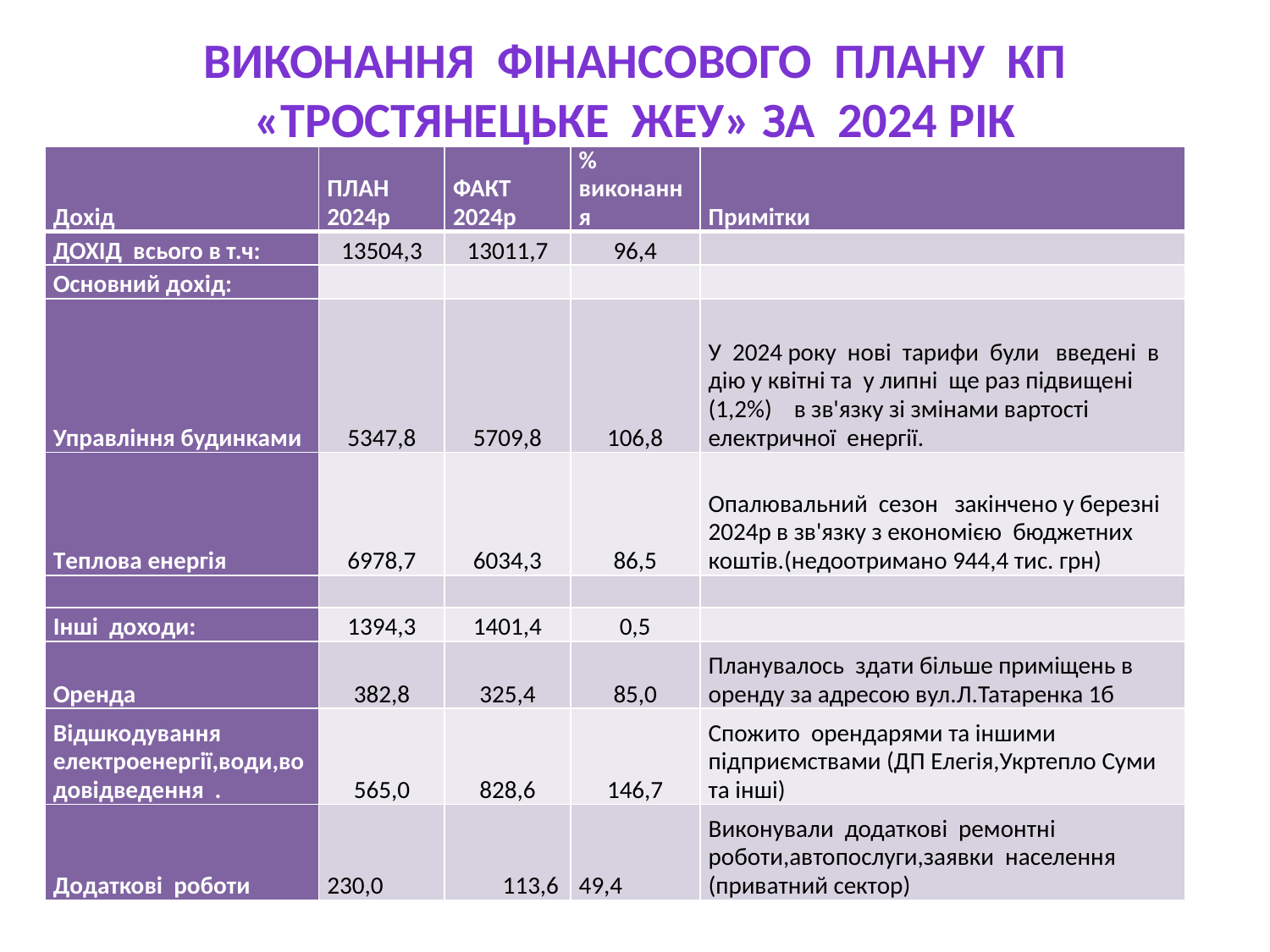

# ВиКОНАНнЯ  ФІНАНСОВОГО  ПЛАНУ  КП «ТРОСТЯНЕЦЬКЕ  ЖЕУ» за  2024 рік
| Дохід | ПЛАН 2024р | ФАКТ 2024р | % виконання | Примітки |
| --- | --- | --- | --- | --- |
| ДОХІД всього в т.ч: | 13504,3 | 13011,7 | 96,4 |  |
| Основний дохід: |  |  |  |  |
| Управління будинками | 5347,8 | 5709,8 | 106,8 | У 2024 року нові тарифи були введені в дію у квітні та у липні ще раз підвищені (1,2%) в зв'язку зі змінами вартості електричної енергії. |
| Теплова енергія | 6978,7 | 6034,3 | 86,5 | Опалювальний сезон закінчено у березні 2024р в зв'язку з економією бюджетних коштів.(недоотримано 944,4 тис. грн) |
|  |  |  |  |  |
| Інші доходи: | 1394,3 | 1401,4 | 0,5 |  |
| Оренда | 382,8 | 325,4 | 85,0 | Планувалось здати більше приміщень в оренду за адресою вул.Л.Татаренка 1б |
| Відшкодування електроенергії,води,водовідведення . | 565,0 | 828,6 | 146,7 | Спожито орендарями та іншими підприємствами (ДП Елегія,Укртепло Суми та інші) |
| Додаткові роботи | 230,0 | 113,6 | 49,4 | Виконували додаткові ремонтні роботи,автопослуги,заявки населення (приватний сектор) |